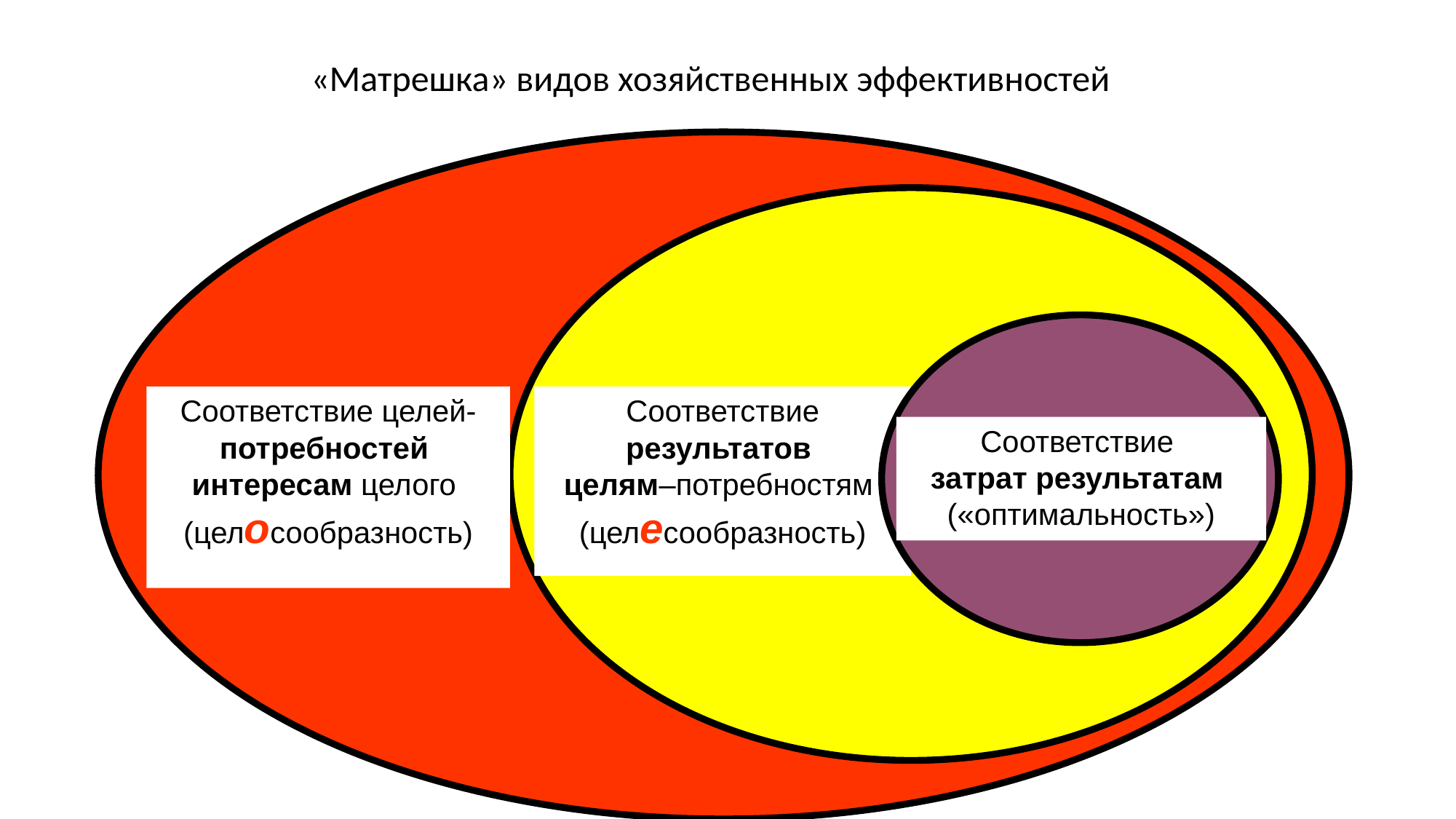

# «Матрешка» видов хозяйственных эффективностей

Соответствие целей-потребностей
интересам целого
(целосообразность)
Соответствие результатов
целям–потребностям
(целесообразность)
Соответствие
затрат результатам
(«оптимальность»)